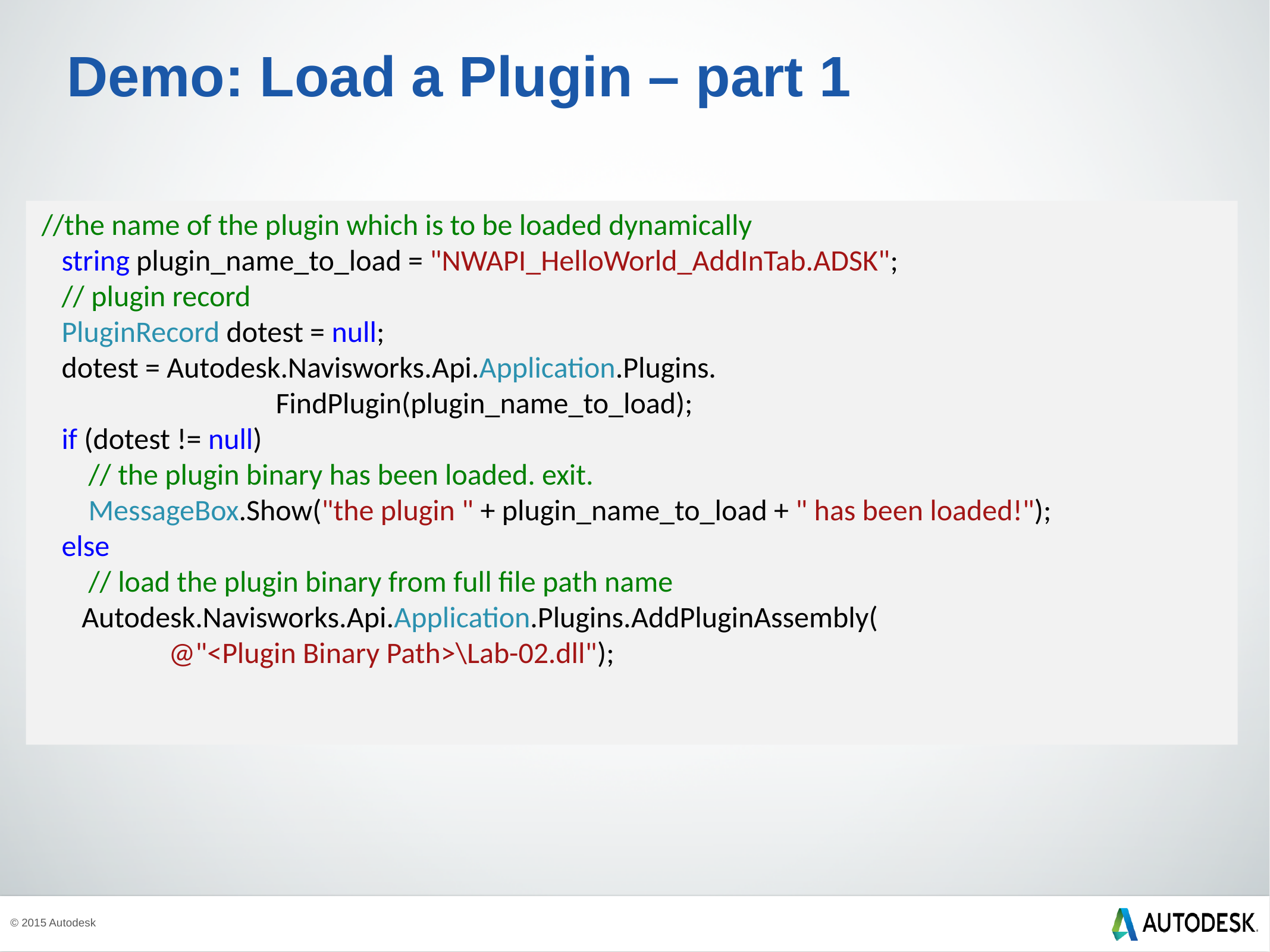

# Demo: Load a Plugin – part 1
 //the name of the plugin which is to be loaded dynamically
    string plugin_name_to_load = "NWAPI_HelloWorld_AddInTab.ADSK";
    // plugin record
    PluginRecord dotest = null;
    dotest = Autodesk.Navisworks.Api.Application.Plugins.
                                    FindPlugin(plugin_name_to_load);
    if (dotest != null)
        // the plugin binary has been loaded. exit.
        MessageBox.Show("the plugin " + plugin_name_to_load + " has been loaded!");
    else
        // load the plugin binary from full file path name
       Autodesk.Navisworks.Api.Application.Plugins.AddPluginAssembly(
                    @"<Plugin Binary Path>\Lab-02.dll");